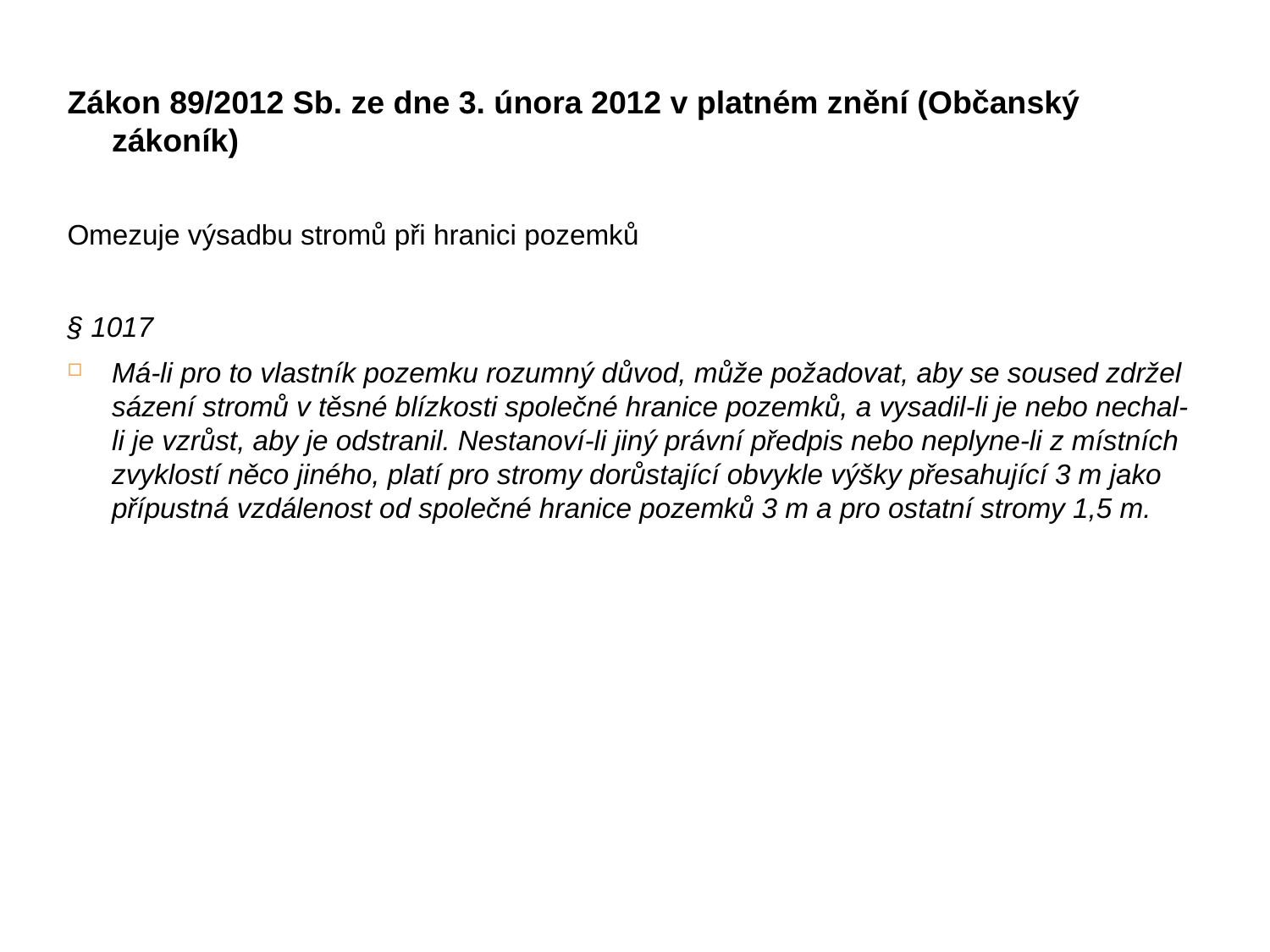

Zákon 89/2012 Sb. ze dne 3. února 2012 v platném znění (Občanský zákoník)

Omezuje výsadbu stromů při hranici pozemků

§ 1017
Má-li pro to vlastník pozemku rozumný důvod, může požadovat, aby se soused zdržel sázení stromů v těsné blízkosti společné hranice pozemků, a vysadil-li je nebo nechal-li je vzrůst, aby je odstranil. Nestanoví-li jiný právní předpis nebo neplyne-li z místních zvyklostí něco jiného, platí pro stromy dorůstající obvykle výšky přesahující 3 m jako přípustná vzdálenost od společné hranice pozemků 3 m a pro ostatní stromy 1,5 m.